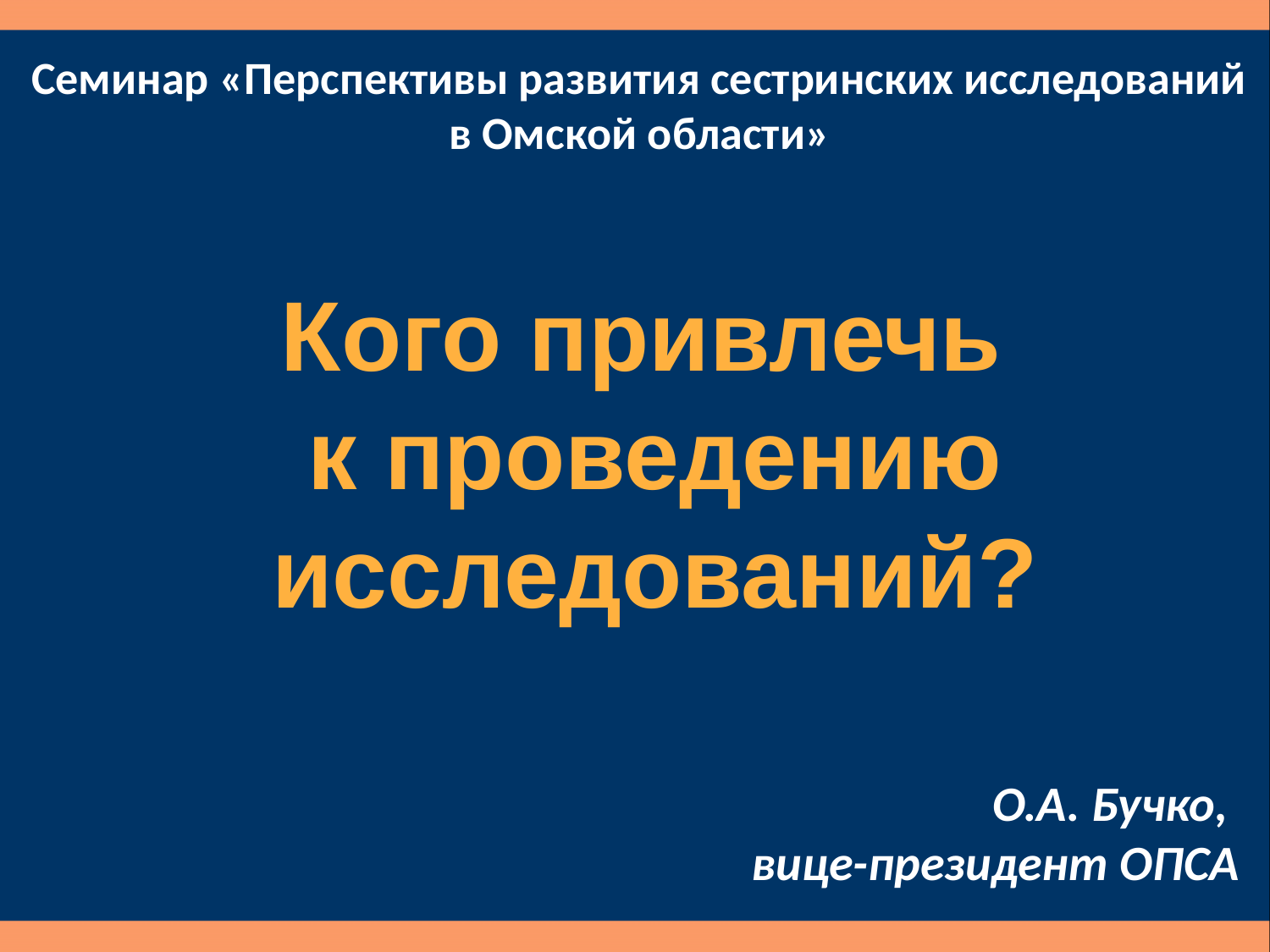

Семинар «Перспективы развития сестринских исследований в Омской области»
Кого привлечь
к проведению исследований?
О.А. Бучко,
вице-президент ОПСА